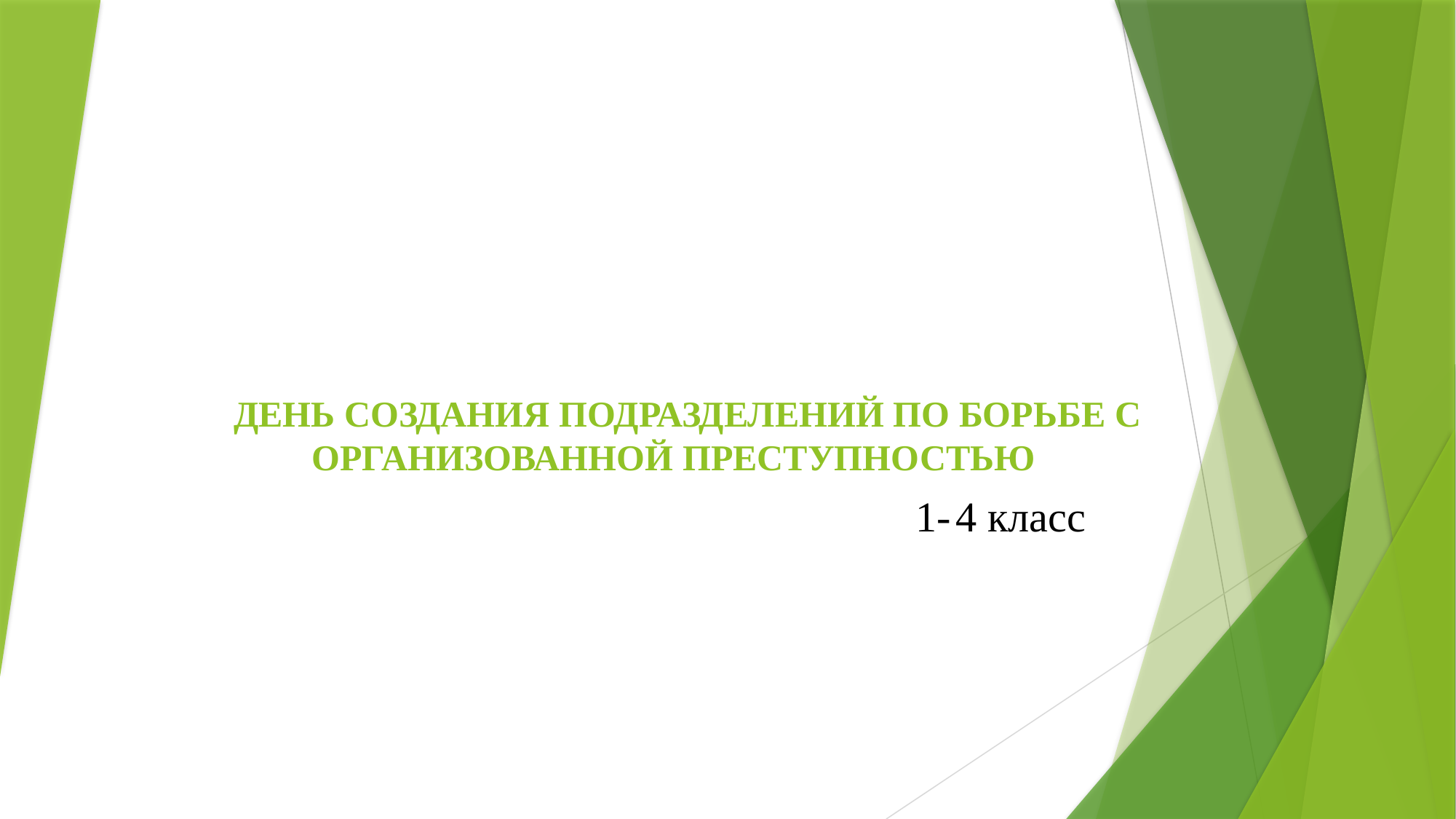

# ДЕНЬ СОЗДАНИЯ ПОДРАЗДЕЛЕНИЙ ПО БОРЬБЕ С ОРГАНИЗОВАННОЙ ПРЕСТУПНОСТЬЮ
1- 4 класс